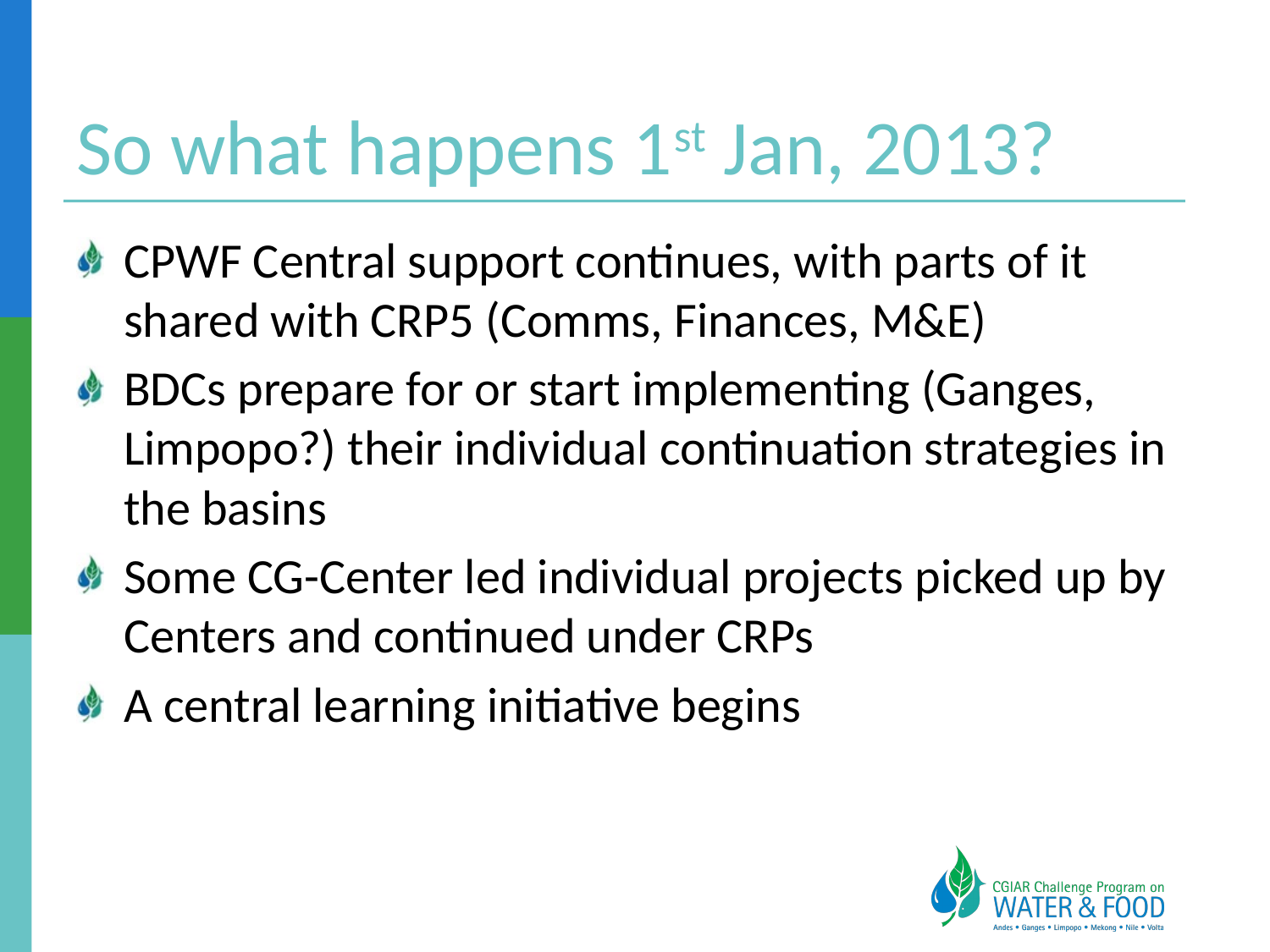

# So what happens 1st Jan, 2013?
CPWF Central support continues, with parts of it shared with CRP5 (Comms, Finances, M&E)
BDCs prepare for or start implementing (Ganges, Limpopo?) their individual continuation strategies in the basins
Some CG-Center led individual projects picked up by Centers and continued under CRPs
A central learning initiative begins